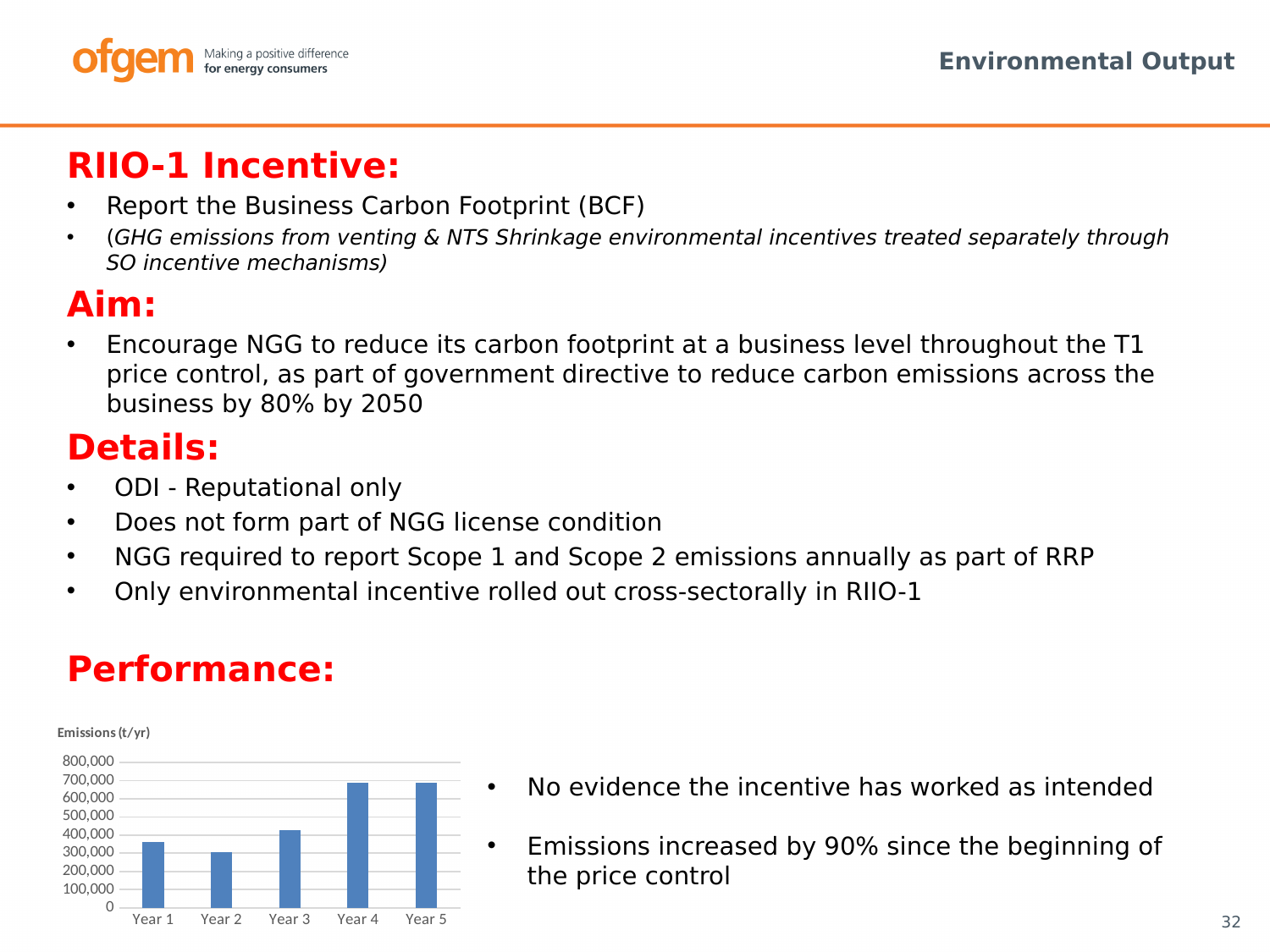

# Environmental Output
RIIO-1 Incentive:
Report the Business Carbon Footprint (BCF)
(GHG emissions from venting & NTS Shrinkage environmental incentives treated separately through SO incentive mechanisms)
Aim:
Encourage NGG to reduce its carbon footprint at a business level throughout the T1 price control, as part of government directive to reduce carbon emissions across the business by 80% by 2050
Details:
ODI - Reputational only
Does not form part of NGG license condition
NGG required to report Scope 1 and Scope 2 emissions annually as part of RRP
Only environmental incentive rolled out cross-sectorally in RIIO-1

Performance:

No evidence the incentive has worked as intended

Emissions increased by 90% since the beginning of the price control

### Chart:

| Category | Emissions (t/yr) |
|---|---|
| Year 1 | 360924.0 |
| Year 2 | 305363.0 |
| Year 3 | 427493.0 |
| Year 4 | 688534.0 |
| Year 5 | 688126.0 |

32